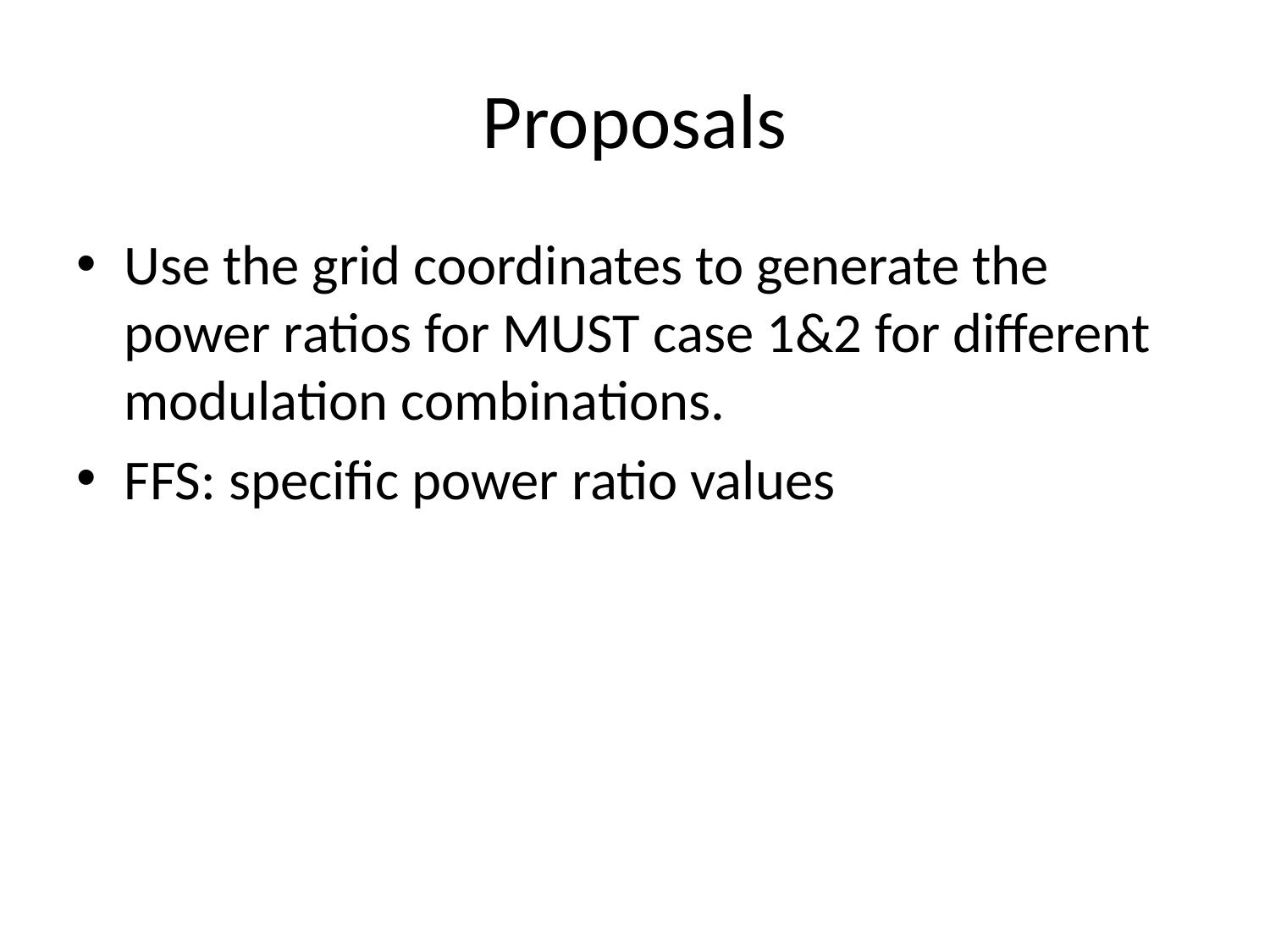

# Proposals
Use the grid coordinates to generate the power ratios for MUST case 1&2 for different modulation combinations.
FFS: specific power ratio values